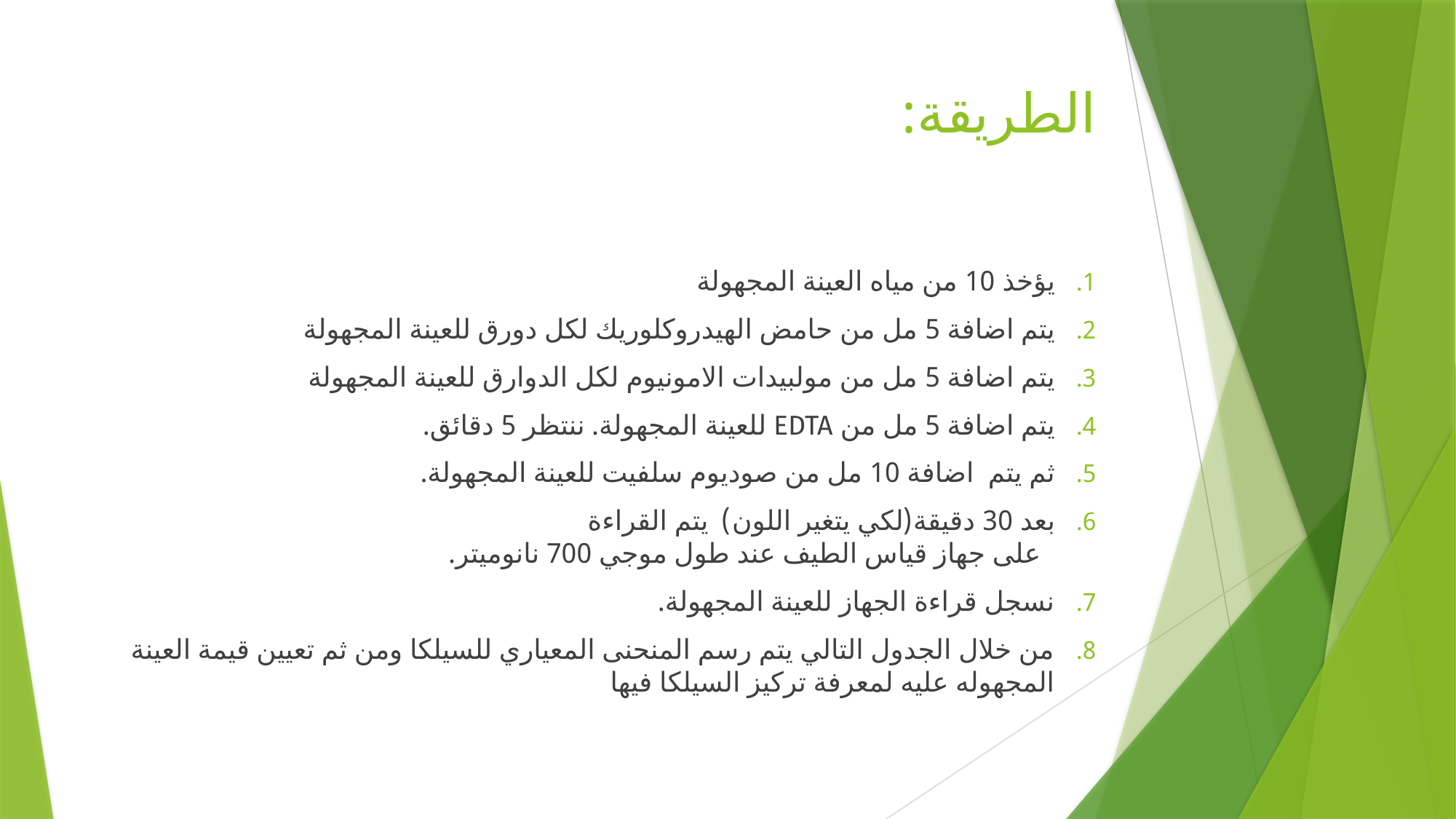

# الطريقة:
يؤخذ 10 من مياه العينة المجهولة
يتم اضافة 5 مل من حامض الهيدروكلوريك لكل دورق للعينة المجهولة
يتم اضافة 5 مل من مولبيدات الامونيوم لكل الدوارق للعينة المجهولة
يتم اضافة 5 مل من EDTA للعينة المجهولة. ننتظر 5 دقائق.
ثم يتم  اضافة 10 مل من صوديوم سلفيت للعينة المجهولة.
بعد 30 دقيقة(لكي يتغير اللون)  يتم القراءة                                                                        على جهاز قياس الطيف عند طول موجي 700 نانوميتر.
نسجل قراءة الجهاز للعينة المجهولة.
من خلال الجدول التالي يتم رسم المنحنى المعياري للسيلكا ومن ثم تعيين قيمة العينة المجهوله عليه لمعرفة تركيز السيلكا فيها